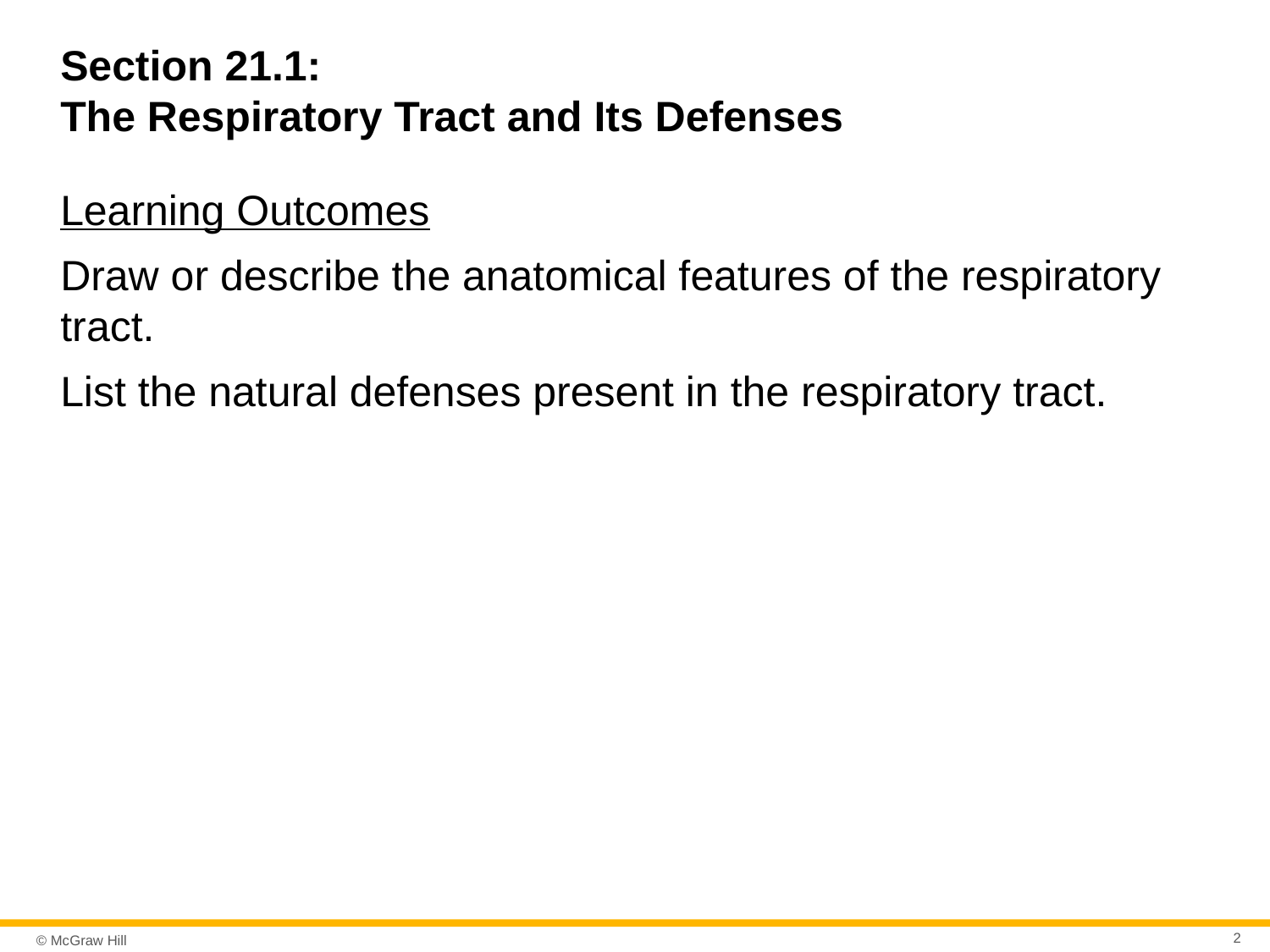

# Section 21.1: The Respiratory Tract and Its Defenses
Learning Outcomes
Draw or describe the anatomical features of the respiratory tract.
List the natural defenses present in the respiratory tract.